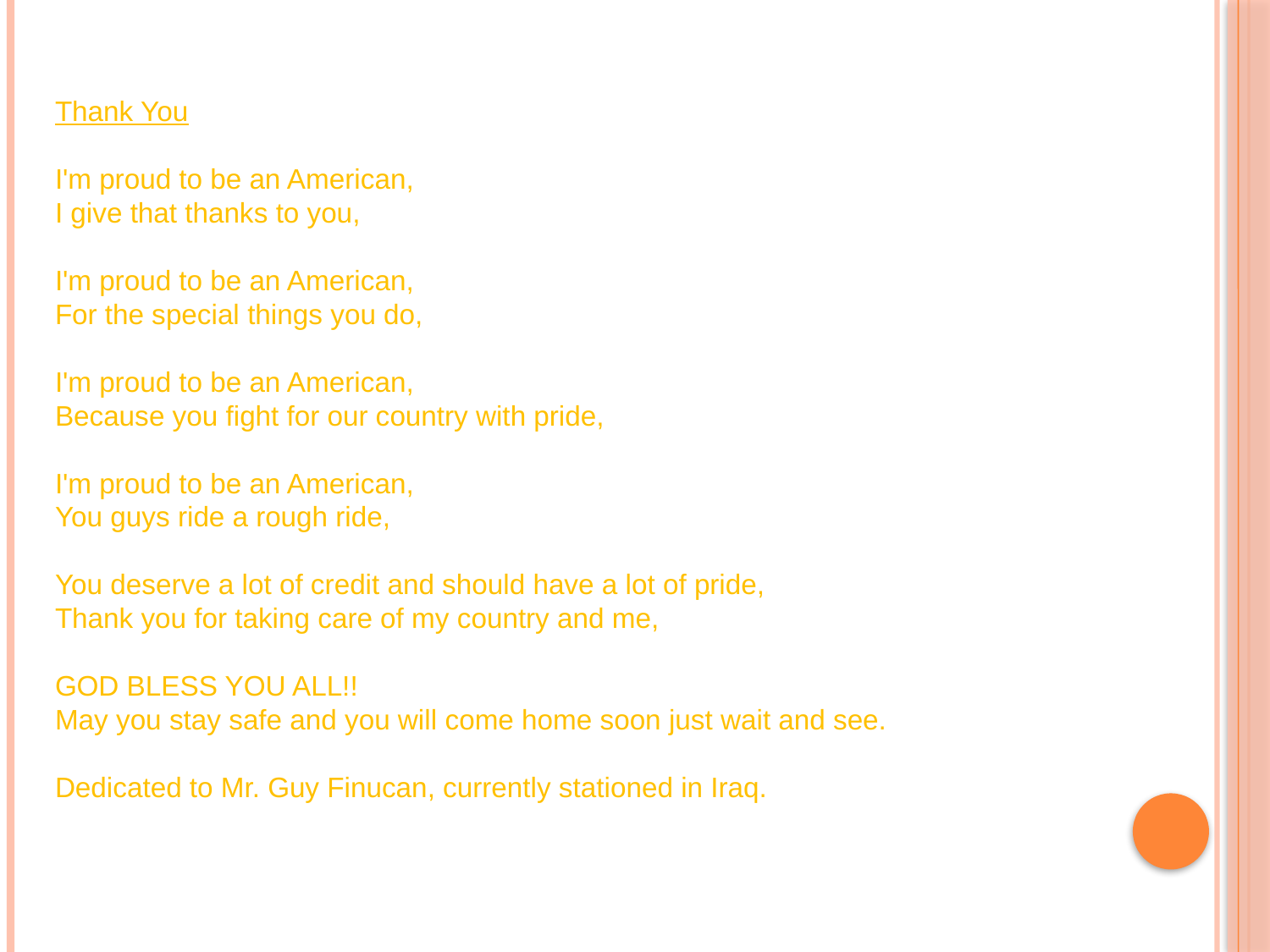

Thank You

I'm proud to be an American,
I give that thanks to you,
I'm proud to be an American,
For the special things you do,
I'm proud to be an American,
Because you fight for our country with pride,
I'm proud to be an American,
You guys ride a rough ride,
You deserve a lot of credit and should have a lot of pride,
Thank you for taking care of my country and me,
GOD BLESS YOU ALL!!
May you stay safe and you will come home soon just wait and see.
Dedicated to Mr. Guy Finucan, currently stationed in Iraq.